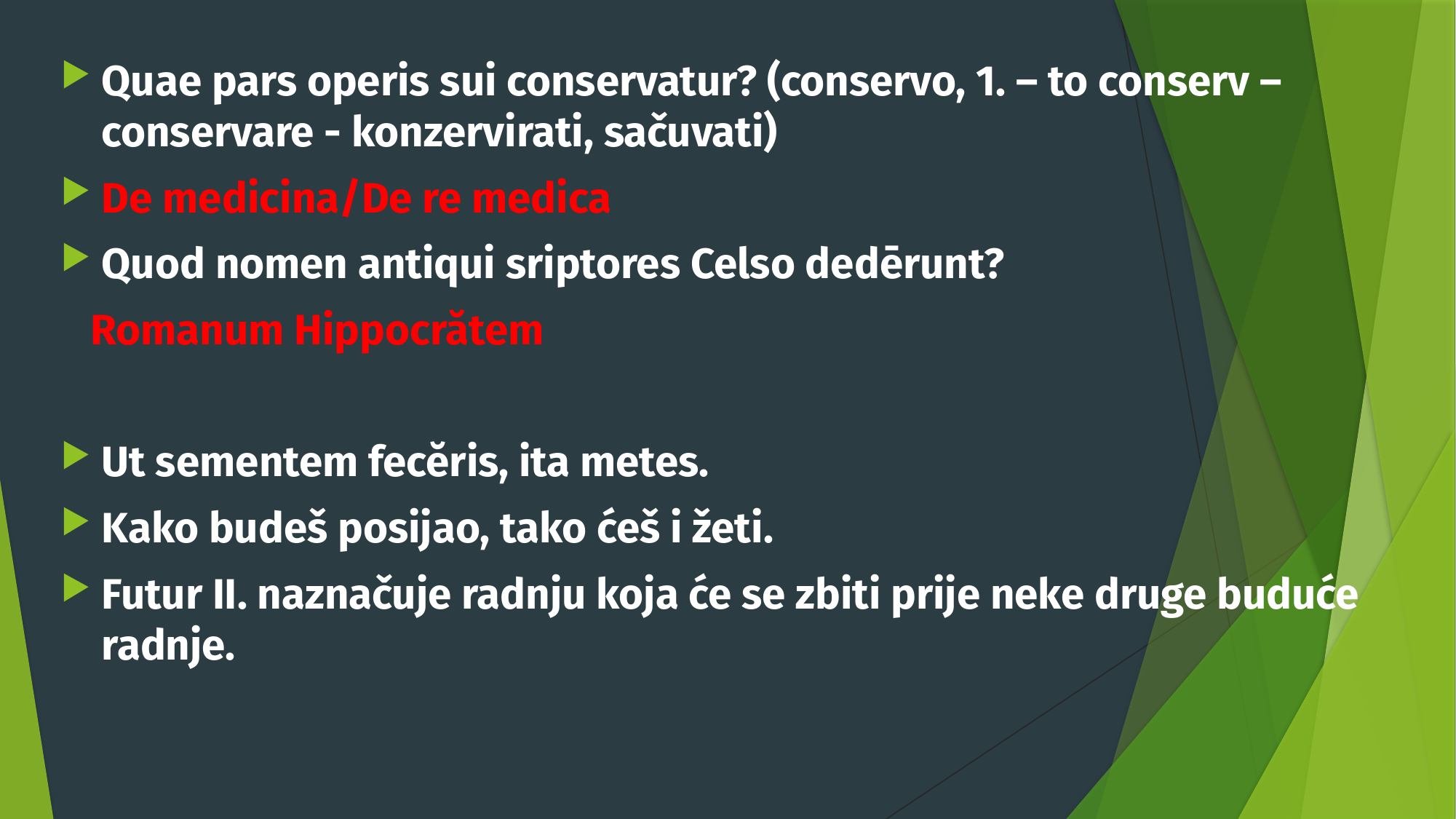

Quae pars operis sui conservatur? (conservo, 1. – to conserv – conservare - konzervirati, sačuvati)
De medicina/De re medica
Quod nomen antiqui sriptores Celso dedērunt?
   Romanum Hippocrătem

Ut sementem fecĕris, ita metes.
Kako budeš posijao, tako ćeš i žeti.
Futur II. naznačuje radnju koja će se zbiti prije neke druge buduće radnje.